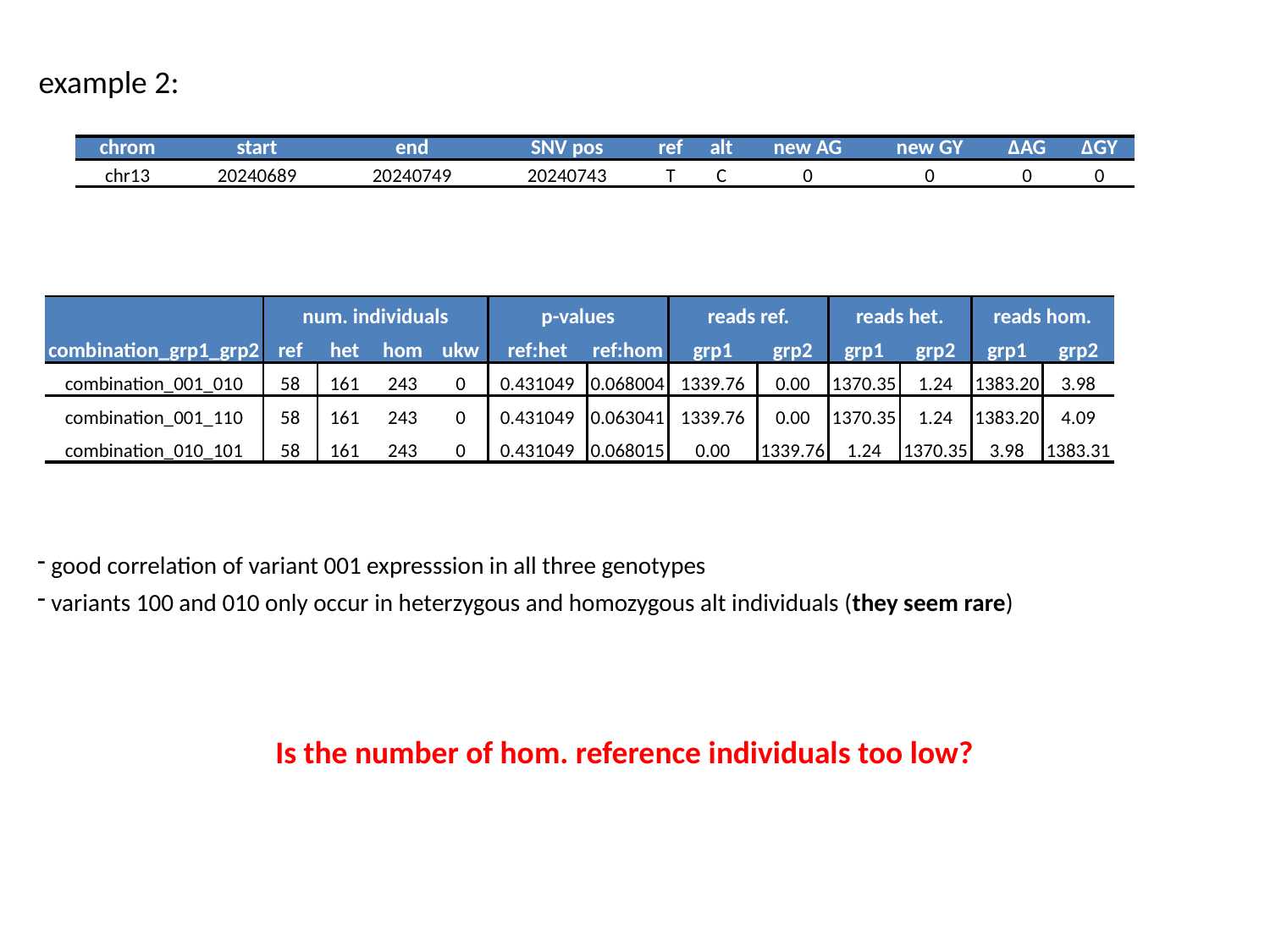

example 2:
| chrom | start | end | SNV pos | ref | alt | new AG | new GY | ΔAG | ΔGY |
| --- | --- | --- | --- | --- | --- | --- | --- | --- | --- |
| chr13 | 20240689 | 20240749 | 20240743 | T | C | 0 | 0 | 0 | 0 |
|  | num. individuals |  |  |  | p-values |  | reads ref. |  | reads het. |  | reads hom. |  |
| --- | --- | --- | --- | --- | --- | --- | --- | --- | --- | --- | --- | --- |
| combination\_grp1\_grp2 | ref | het | hom | ukw | ref:het | ref:hom | grp1 | grp2 | grp1 | grp2 | grp1 | grp2 |
| combination\_001\_010 | 58 | 161 | 243 | 0 | 0.431049 | 0.068004 | 1339.76 | 0.00 | 1370.35 | 1.24 | 1383.20 | 3.98 |
| combination\_001\_110 | 58 | 161 | 243 | 0 | 0.431049 | 0.063041 | 1339.76 | 0.00 | 1370.35 | 1.24 | 1383.20 | 4.09 |
| combination\_010\_101 | 58 | 161 | 243 | 0 | 0.431049 | 0.068015 | 0.00 | 1339.76 | 1.24 | 1370.35 | 3.98 | 1383.31 |
 good correlation of variant 001 expresssion in all three genotypes
 variants 100 and 010 only occur in heterzygous and homozygous alt individuals (they seem rare)
Is the number of hom. reference individuals too low?